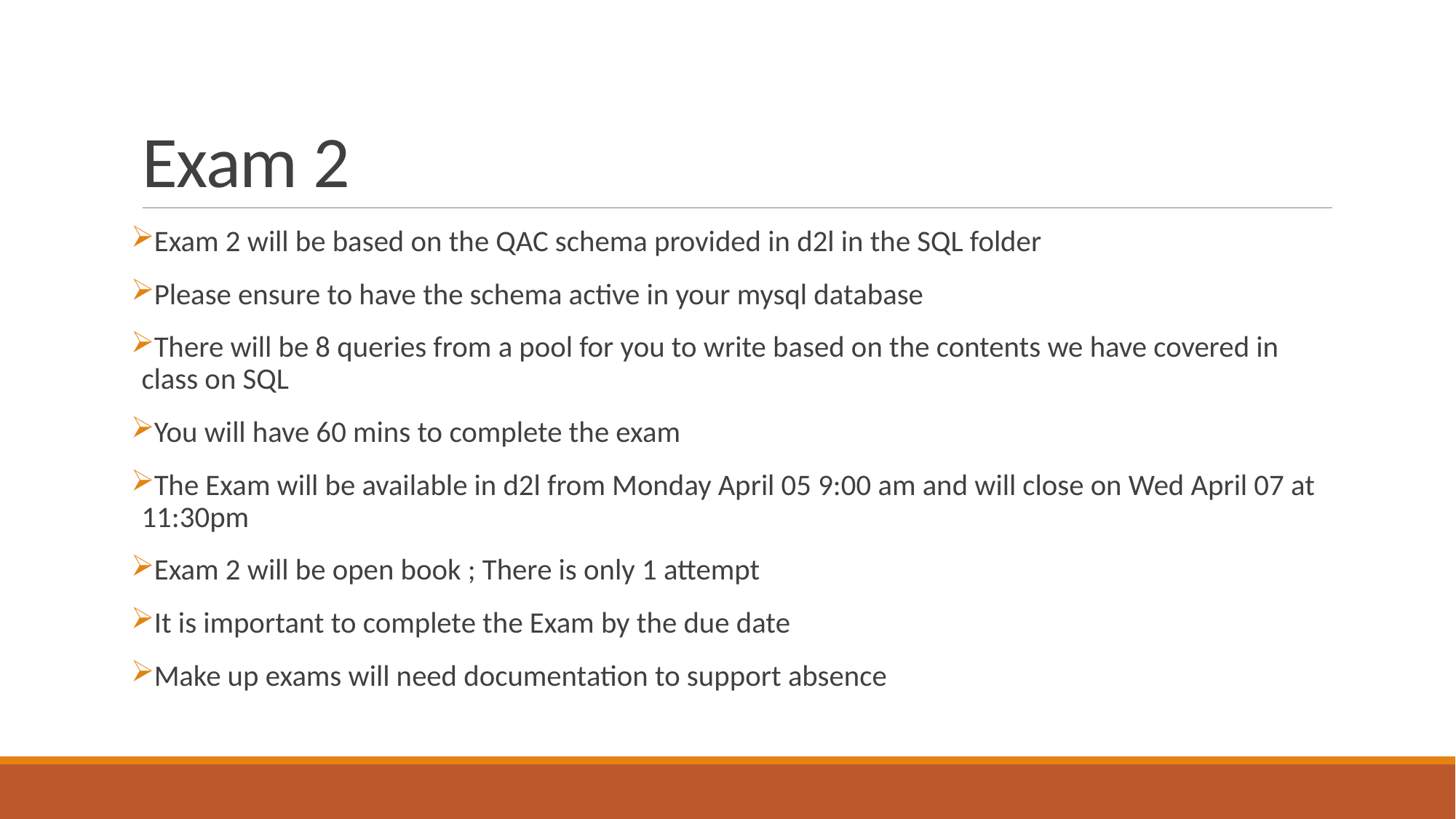

# Exam 2
Exam 2 will be based on the QAC schema provided in d2l in the SQL folder
Please ensure to have the schema active in your mysql database
There will be 8 queries from a pool for you to write based on the contents we have covered in class on SQL
You will have 60 mins to complete the exam
The Exam will be available in d2l from Monday April 05 9:00 am and will close on Wed April 07 at 11:30pm
Exam 2 will be open book ; There is only 1 attempt
It is important to complete the Exam by the due date
Make up exams will need documentation to support absence